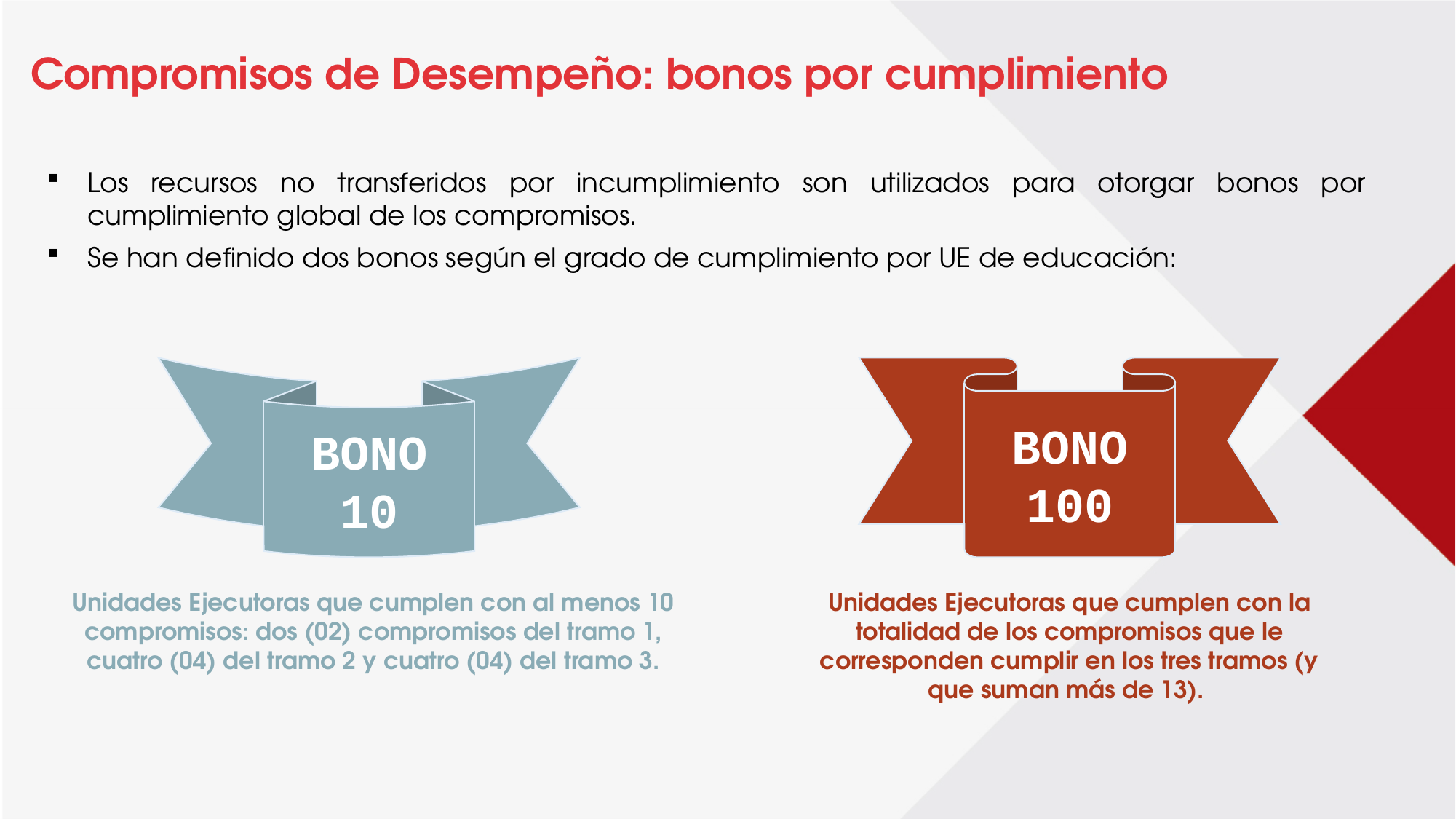

Compromisos de Desempeño: bonos por cumplimiento
Los recursos no transferidos por incumplimiento son utilizados para otorgar bonos por cumplimiento global de los compromisos.
Se han definido dos bonos según el grado de cumplimiento por UE de educación:

BONO 10
BONO 100
Unidades Ejecutoras que cumplen con al menos 10 compromisos: dos (02) compromisos del tramo 1, cuatro (04) del tramo 2 y cuatro (04) del tramo 3.
Unidades Ejecutoras que cumplen con la totalidad de los compromisos que le corresponden cumplir en los tres tramos (y que suman más de 13).